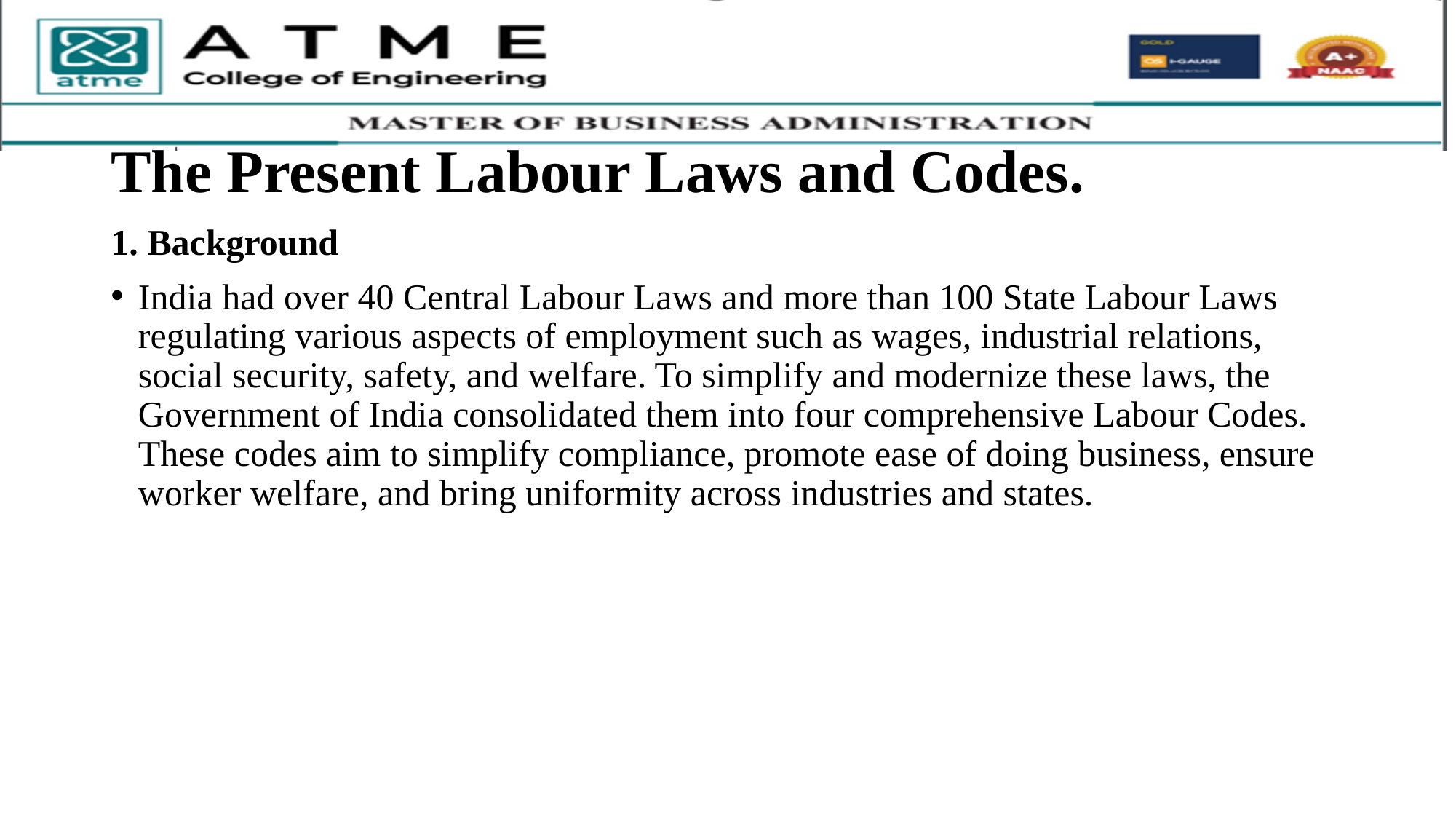

# The Present Labour Laws and Codes.
1. Background
India had over 40 Central Labour Laws and more than 100 State Labour Laws regulating various aspects of employment such as wages, industrial relations, social security, safety, and welfare. To simplify and modernize these laws, the Government of India consolidated them into four comprehensive Labour Codes. These codes aim to simplify compliance, promote ease of doing business, ensure worker welfare, and bring uniformity across industries and states.